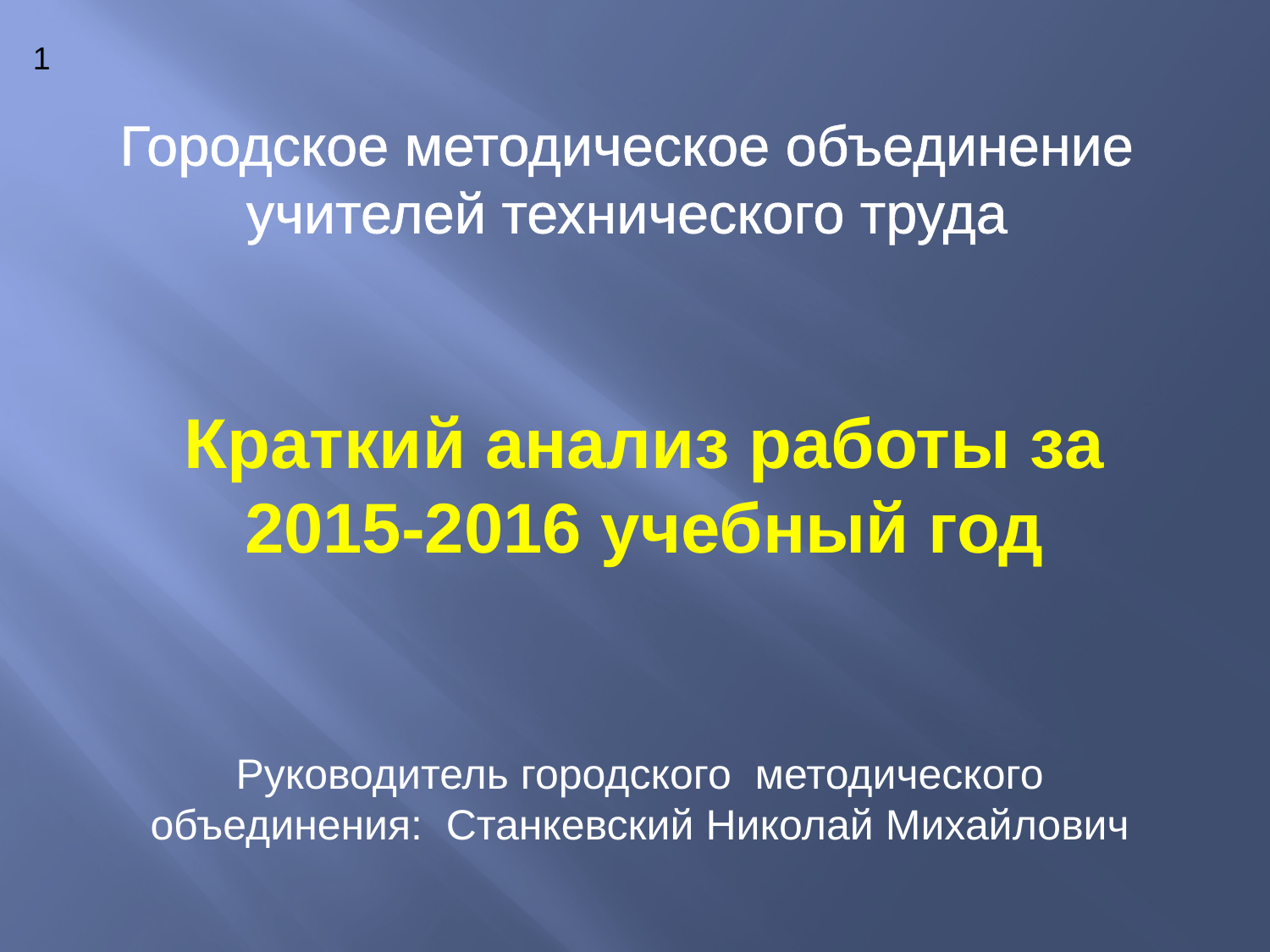

1
# Городское методическое объединение учителей технического труда
Краткий анализ работы за 2015-2016 учебный год
Руководитель городского  методического объединения:  Станкевский Николай Михайлович